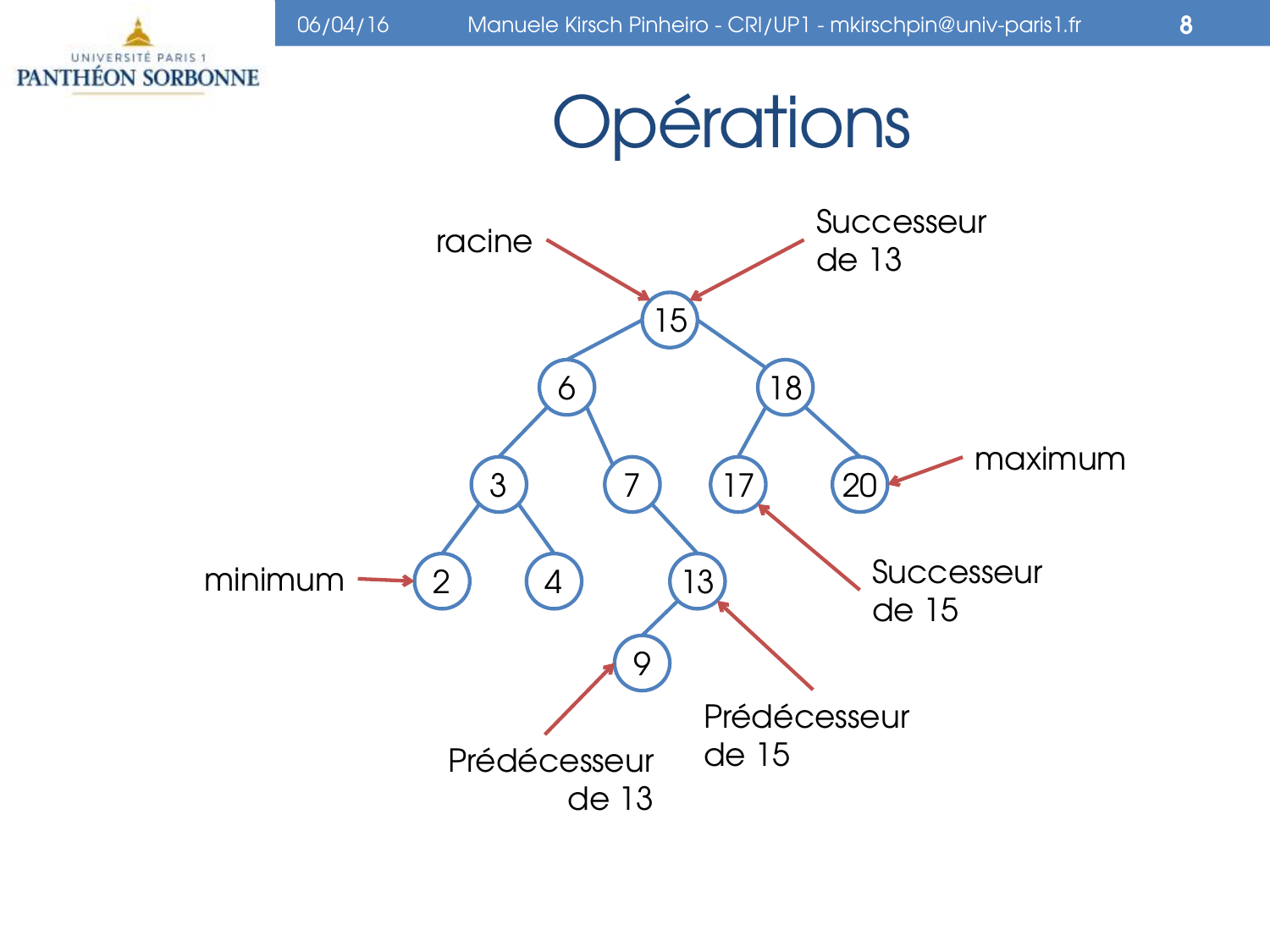

06/04/16
Manuele Kirsch Pinheiro - CRI/UP1 - mkirschpin@univ-paris1.fr
8
# Opérations
Successeur de 13
racine
15
6
18
3
7
17
20
2
4
13
9
maximum
Successeur de 15
minimum
Prédécesseur de 15
Prédécesseur de 13